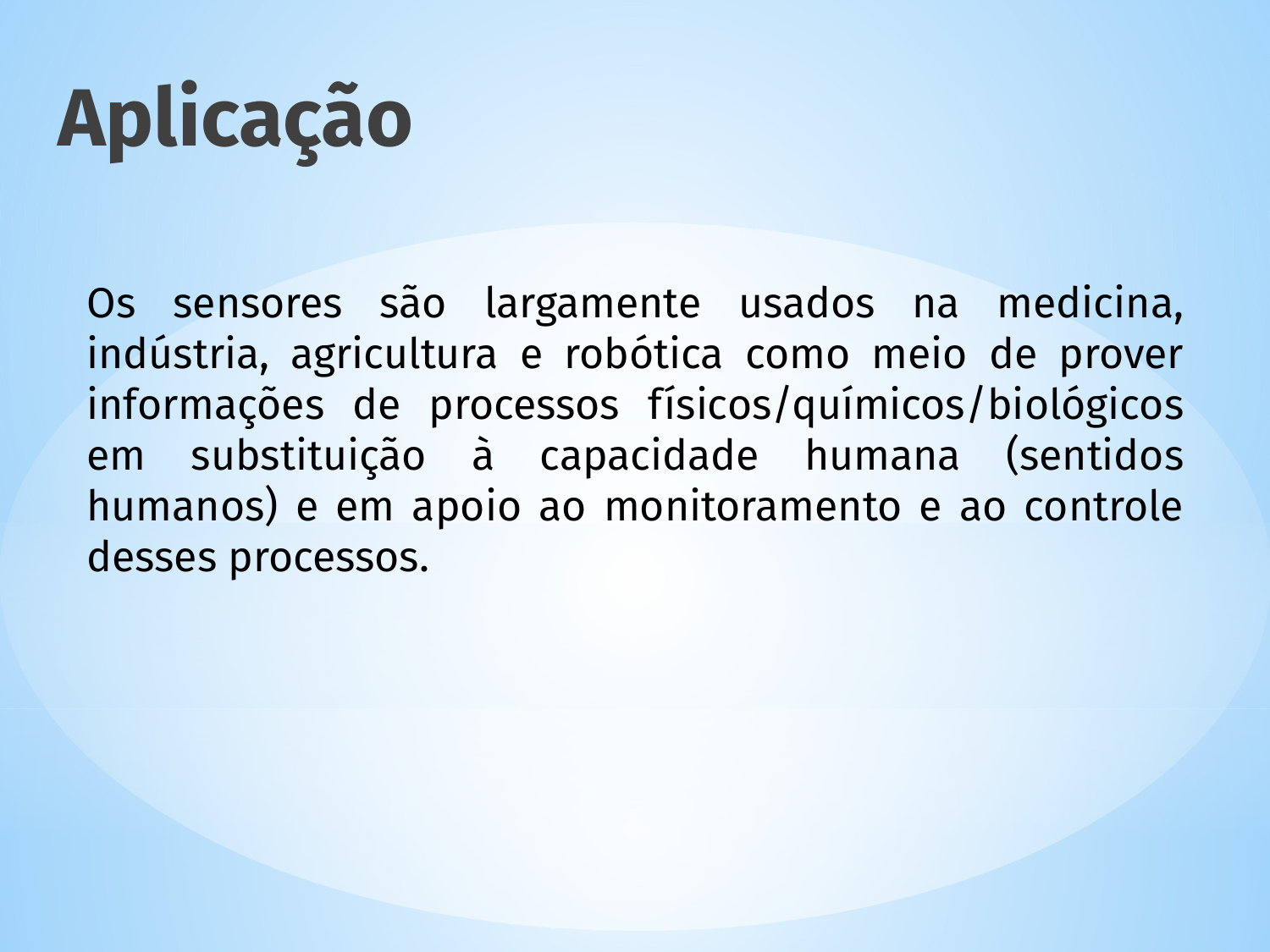

Aplicação
Os sensores são largamente usados na medicina, indústria, agricultura e robótica como meio de prover informações de processos físicos/químicos/biológicos em substituição à capacidade humana (sentidos humanos) e em apoio ao monitoramento e ao controle desses processos.